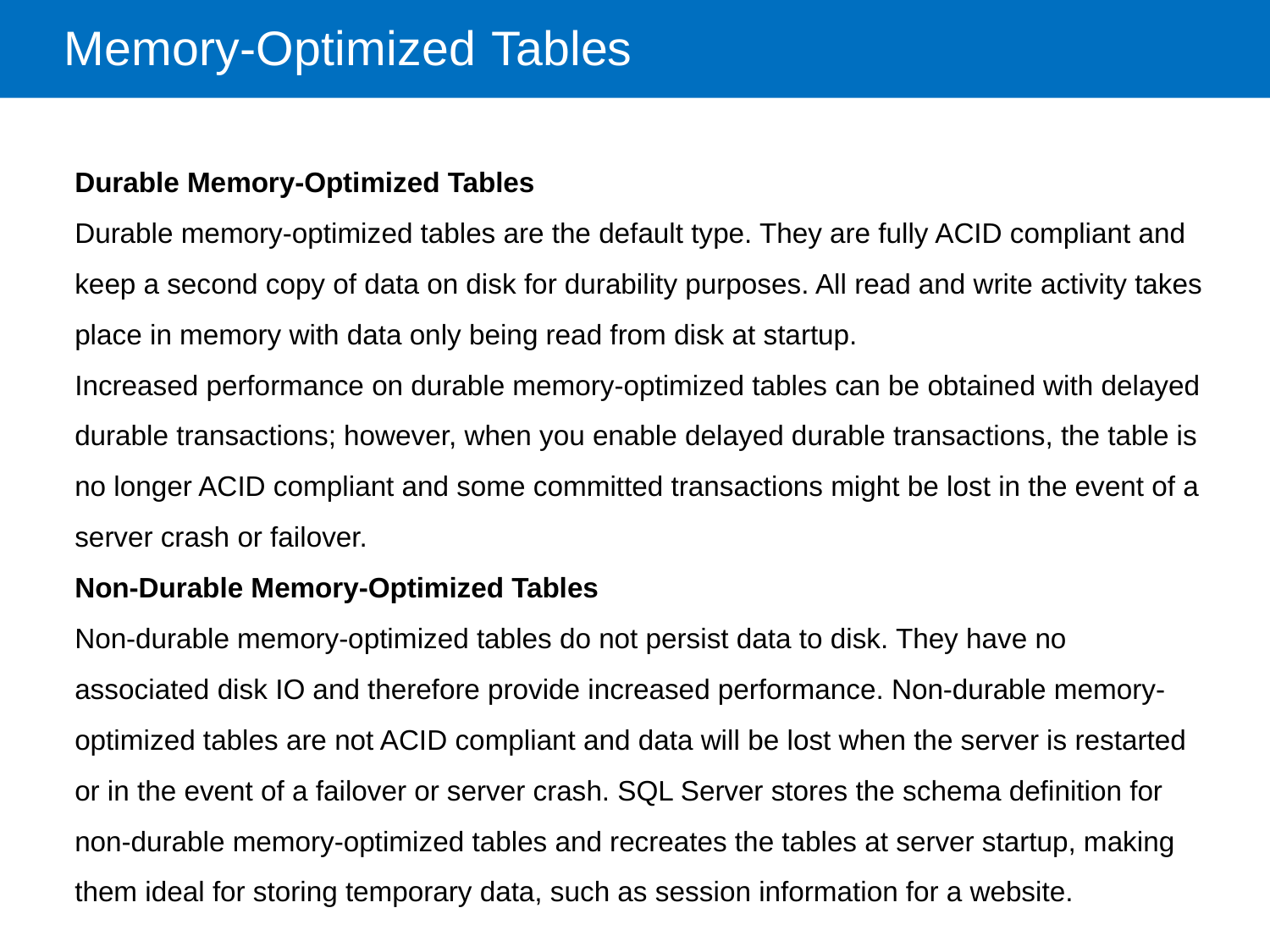

# Memory-Optimized Tables
Durable Memory-Optimized Tables
Durable memory-optimized tables are the default type. They are fully ACID compliant and keep a second copy of data on disk for durability purposes. All read and write activity takes place in memory with data only being read from disk at startup.
Increased performance on durable memory-optimized tables can be obtained with delayed durable transactions; however, when you enable delayed durable transactions, the table is no longer ACID compliant and some committed transactions might be lost in the event of a server crash or failover.
Non-Durable Memory-Optimized Tables
Non-durable memory-optimized tables do not persist data to disk. They have no associated disk IO and therefore provide increased performance. Non-durable memory-optimized tables are not ACID compliant and data will be lost when the server is restarted or in the event of a failover or server crash. SQL Server stores the schema definition for non-durable memory-optimized tables and recreates the tables at server startup, making them ideal for storing temporary data, such as session information for a website.